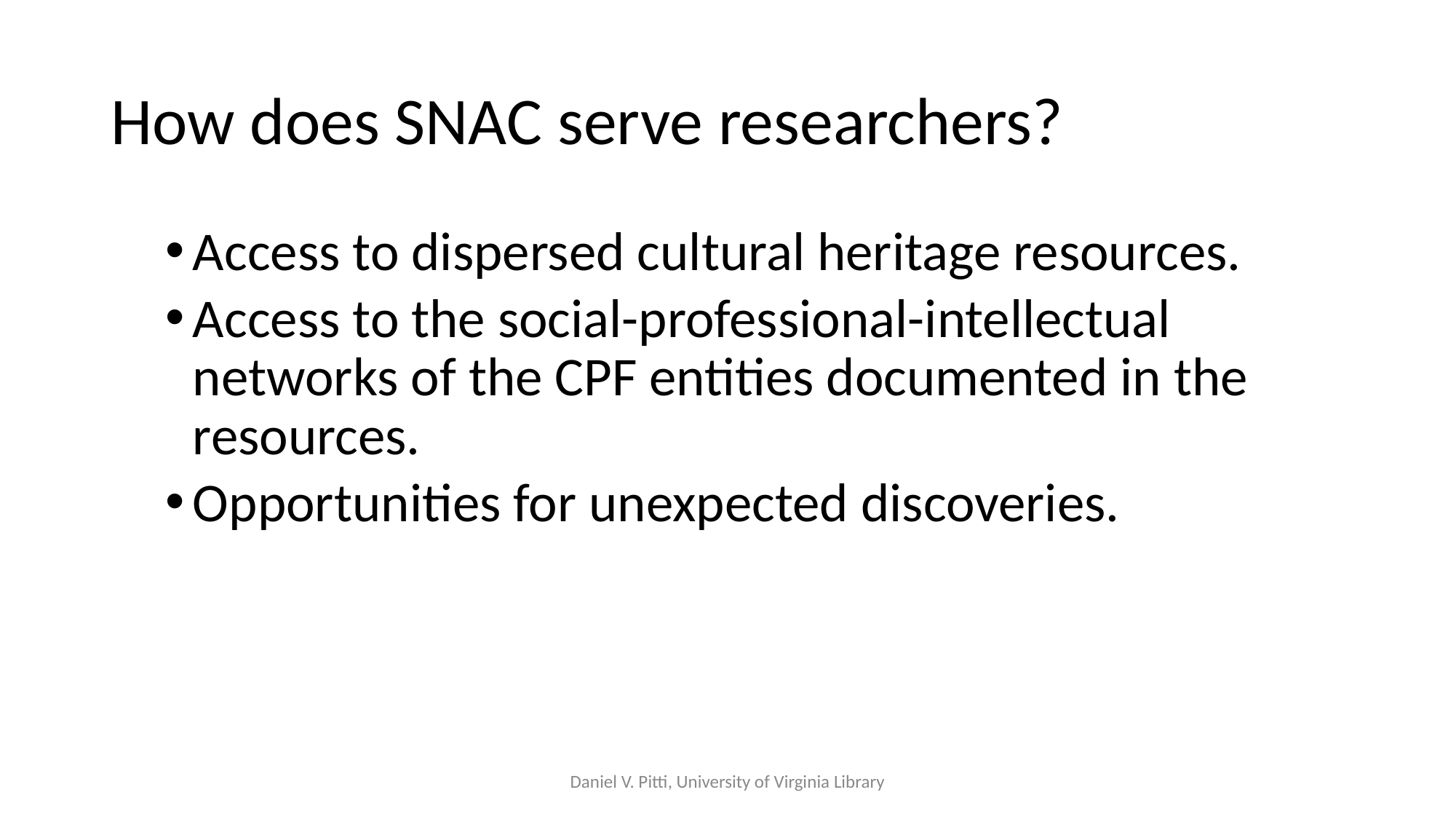

# How does SNAC serve researchers?
Access to dispersed cultural heritage resources.
Access to the social-professional-intellectual networks of the CPF entities documented in the resources.
Opportunities for unexpected discoveries.
Daniel V. Pitti, University of Virginia Library